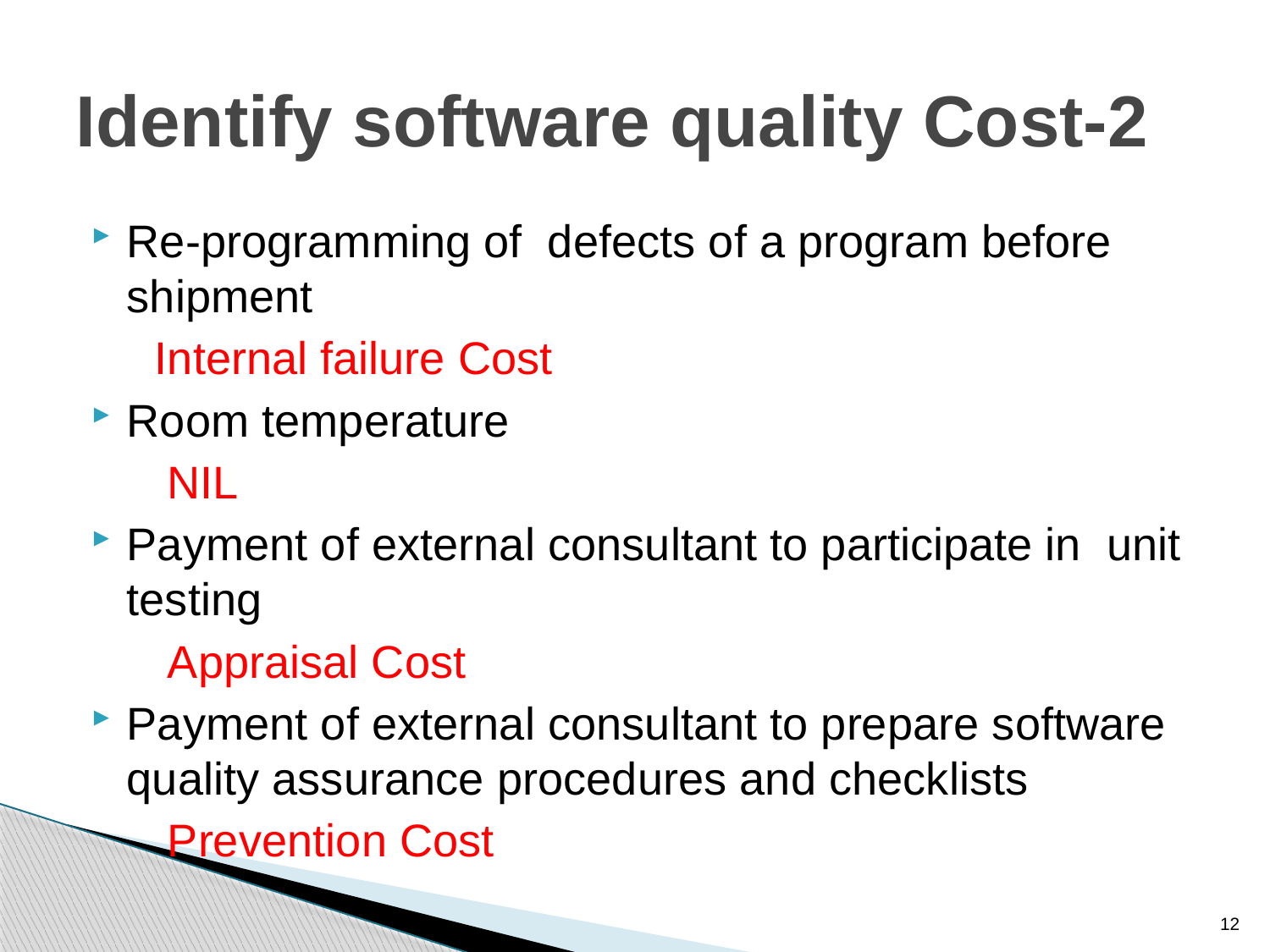

# Identify software quality Cost-2
Re-programming of  defects of a program before shipment
     Internal failure Cost
Room temperature
      NIL
Payment of external consultant to participate in  unit testing
      Appraisal Cost
Payment of external consultant to prepare software quality assurance procedures and checklists
      Prevention Cost
12